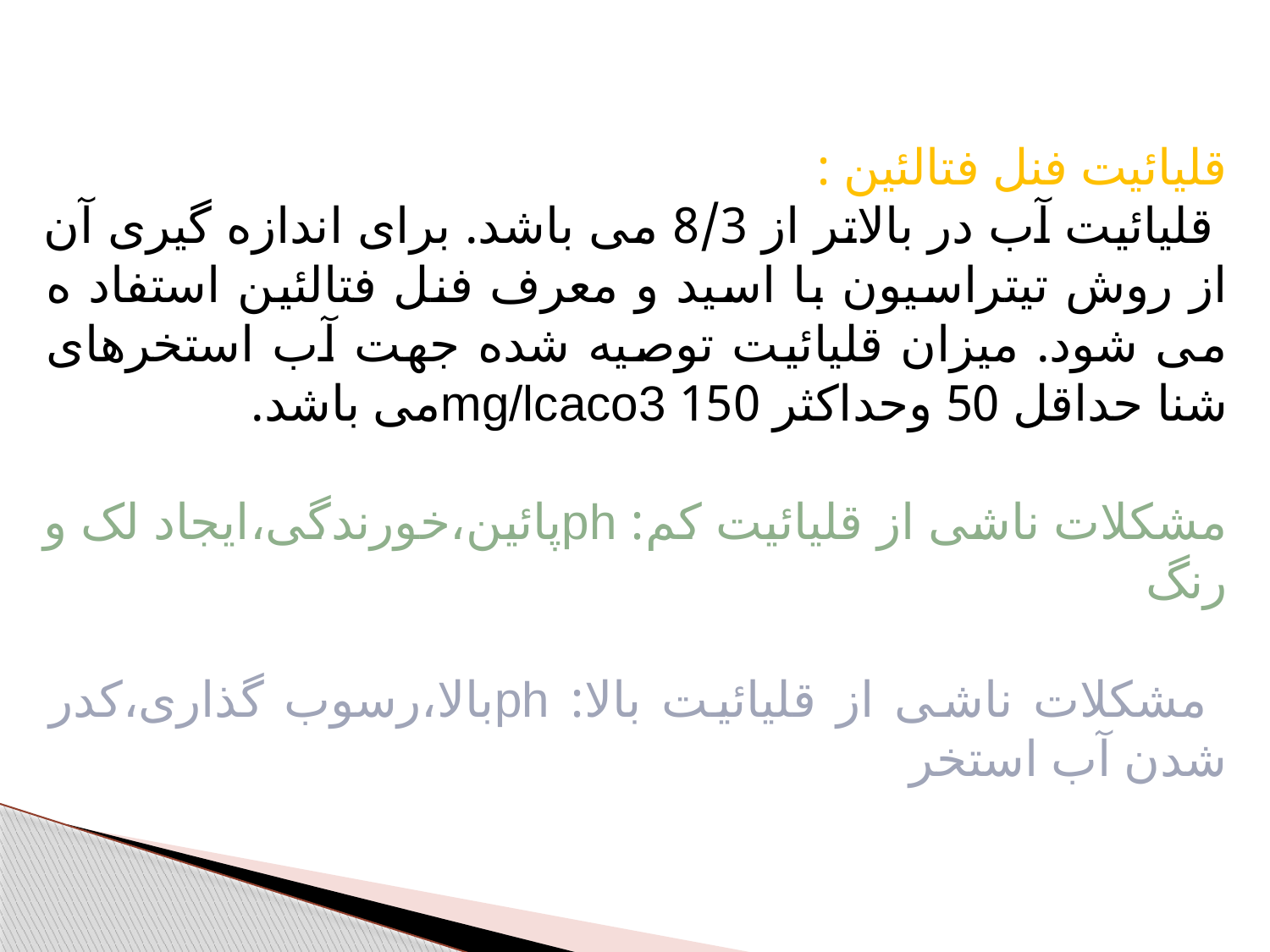

قلیائیت فنل فتالئین :
 قلیائیت آب در بالاتر از 8/3 می باشد. برای اندازه گیری آن از روش تیتراسیون با اسید و معرف فنل فتالئین استفاد ه می شود. میزان قلیائیت توصیه شده جهت آب استخرهای شنا حداقل 50 وحداکثر 150 mg/lcaco3می باشد.

مشکلات ناشی از قلیائیت کم: phپائین،خورندگی،ایجاد لک و رنگ

 مشکلات ناشی از قلیائیت بالا: phبالا،رسوب گذاری،کدر شدن آب استخر